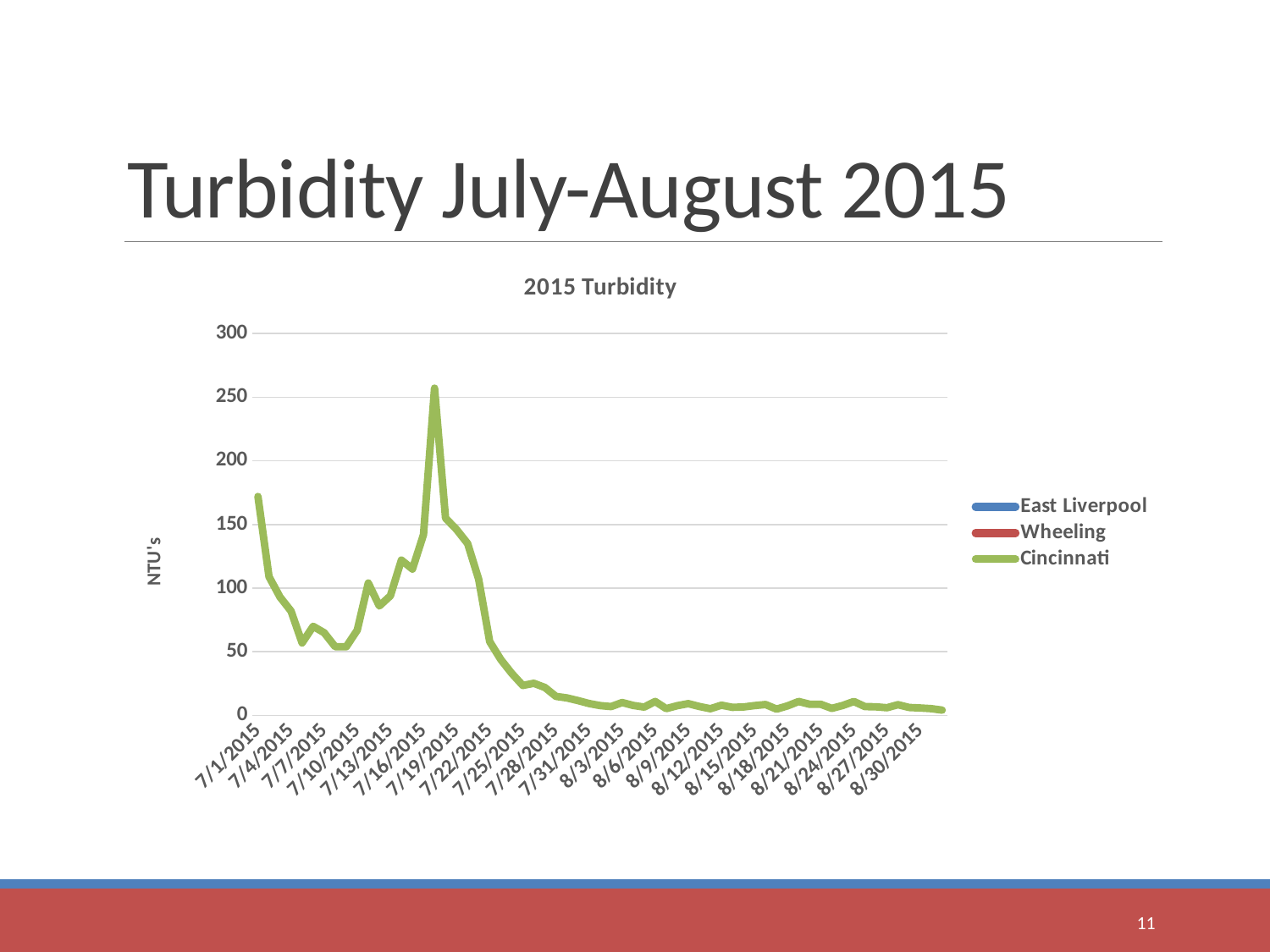

# Turbidity July-August 2015

### Chart: 2015 Turbidity

| Category |  |  |  |
|---|---|---|---|
| 7/1/2015 | 57.4 | 53.0 | 172.0 |
| 7/2/2015 | 53.2 | 56.0 | 109.0 |
| 7/3/2015 | 31.8 | 44.0 | 93.0 |
| 7/4/2015 | 32.4 | 27.0 | 82.0 |
| 7/5/2015 | 28.9 | 26.0 | 57.0 |
| 7/6/2015 | 26.9 | 17.0 | 70.0 |
| 7/7/2015 | 16.2 | 16.0 | 65.0 |
| 7/8/2015 | 34.5 | 16.0 | 54.0 |
| 7/9/2015 | 76.0 | 32.0 | 54.0 |
| 7/10/2015 | 48.0 | 60.0 | 67.0 |
| 7/11/2015 | 46.9 | 51.0 | 104.0 |
| 7/12/2015 | 45.6 | 38.0 | 86.0 |
| 7/13/2015 | 30.5 | 31.0 | 94.0 |
| 7/14/2015 | 22.4 | 21.0 | 122.0 |
| 7/15/2015 | 23.2 | 16.0 | 115.0 |
| 7/16/2015 | 16.2 | 10.0 | 142.0 |
| 7/17/2015 | 16.8 | 6.0 | 257.0 |
| 7/18/2015 | 15.1 | 6.0 | 155.0 |
| 7/19/2015 | 12.1 | 5.0 | 146.0 |
| 7/20/2015 | 13.3 | 5.0 | 135.0 |
| 7/21/2015 | 7.7700000000000005 | 5.0 | 107.0 |
| 7/22/2015 | 8.780000000000001 | 5.0 | 58.0 |
| 7/23/2015 | 6.64 | 4.0 | 44.0 |
| 7/24/2015 | 7.5 | 4.0 | 33.0 |
| 7/25/2015 | 5.2700000000000005 | 4.0 | 23.6 |
| 7/26/2015 | 5.4 | 4.0 | 25.3 |
| 7/27/2015 | 5.2700000000000005 | 3.0 | 22.0 |
| 7/28/2015 | 6.24 | 3.0 | 15.0 |
| 7/29/2015 | 4.79 | 4.0 | 13.8 |
| 7/30/2015 | 4.39 | 4.0 | 11.7 |
| 7/31/2015 | 5.79 | 4.0 | 9.4 |
| 8/1/2015 | 5.55 | 4.0 | 7.8 |
| 8/2/2015 | 5.24 | 4.0 | 7.0 |
| 8/3/2015 | 4.619999999999999 | 4.0 | 10.200000000000001 |
| 8/4/2015 | 4.6499999999999995 | 4.0 | 7.9 |
| 8/5/2015 | 5.85 | 4.0 | 6.6 |
| 8/6/2015 | 5.35 | 9.0 | 11.0 |
| 8/7/2015 | 5.41 | 4.0 | 5.4 |
| 8/8/2015 | 5.59 | 3.0 | 7.7 |
| 8/9/2015 | 5.18 | 3.0 | 9.3 |
| 8/10/2015 | 6.1899999999999995 | 3.0 | 7.1 |
| 8/11/2015 | 6.48 | 4.0 | 5.3 |
| 8/12/2015 | 5.73 | 3.0 | 8.1 |
| 8/13/2015 | 6.31 | 3.0 | 6.4 |
| 8/14/2015 | 6.24 | 3.0 | 6.7 |
| 8/15/2015 | 6.35 | 3.0 | 7.8 |
| 8/16/2015 | 8.030000000000001 | 3.0 | 8.6 |
| 8/17/2015 | 7.24 | 3.0 | 5.0 |
| 8/18/2015 | 7.970000000000001 | 6.0 | 7.6 |
| 8/19/2015 | 7.970000000000001 | 7.0 | 11.0 |
| 8/20/2015 | 7.89 | 4.0 | 8.8 |
| 8/21/2015 | 8.82 | 3.0 | 8.8 |
| 8/22/2015 | 8.75 | 3.0 | 5.6 |
| 8/23/2015 | 6.73 | 3.0 | 7.9 |
| 8/24/2015 | 5.94 | 2.0 | 11.0 |
| 8/25/2015 | 5.930000000000001 | 3.0 | 7.0 |
| 8/26/2015 | 5.81 | 3.0 | 6.8 |
| 8/27/2015 | 6.359999999999999 | 3.0 | 6.1 |
| 8/28/2015 | 4.96 | 3.0 | 8.5 |
| 8/29/2015 | 6.99 | 2.0 | 6.3 |
| 8/30/2015 | 5.53 | 2.0 | 5.9 |
| 8/31/2015 | 5.01 | 2.0 | 5.4 |
11